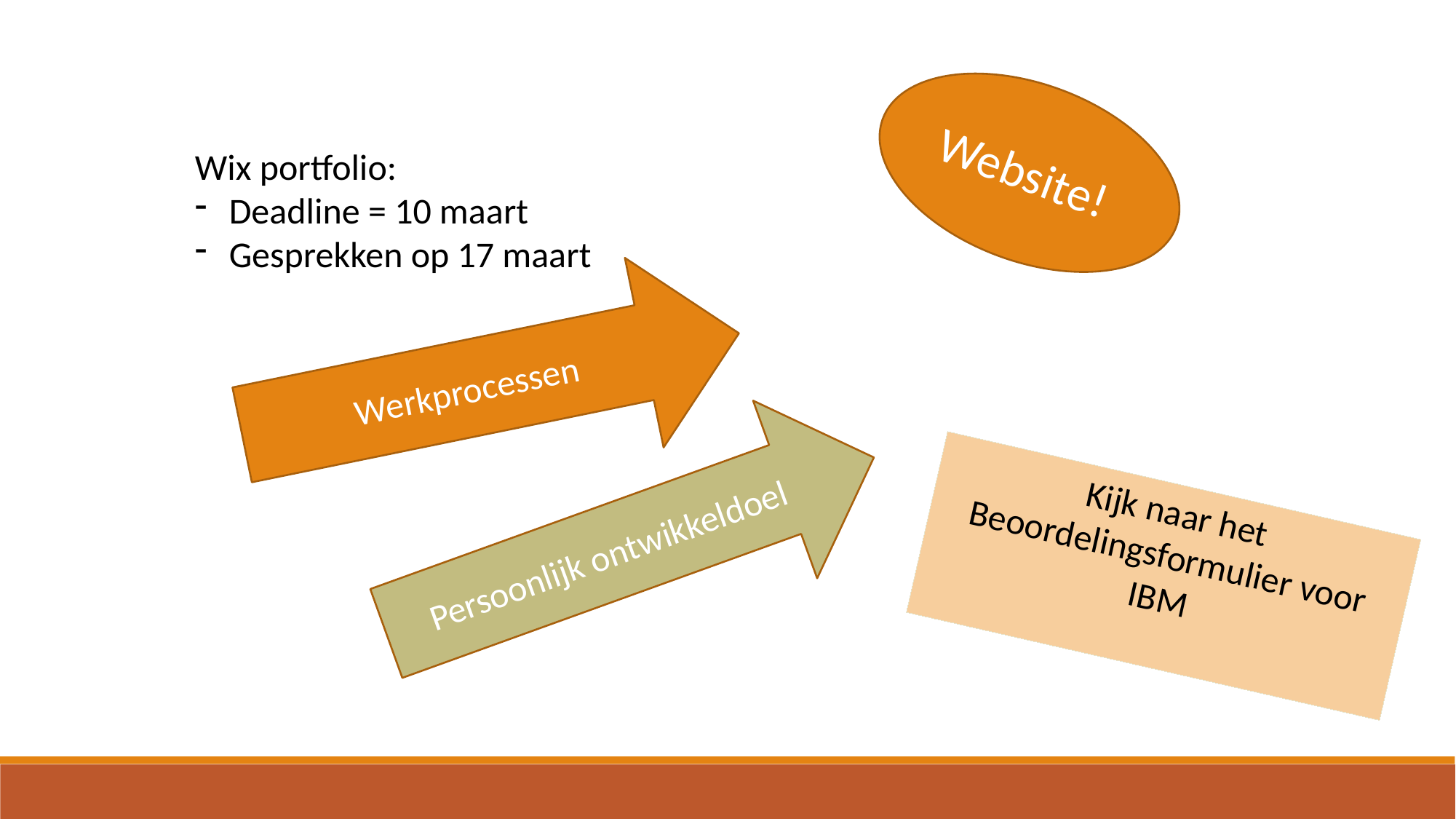

Website!
Wix portfolio:
Deadline = 10 maart
Gesprekken op 17 maart

Werkprocessen
Persoonlijk ontwikkeldoel
Kijk naar het Beoordelingsformulier voor IBM